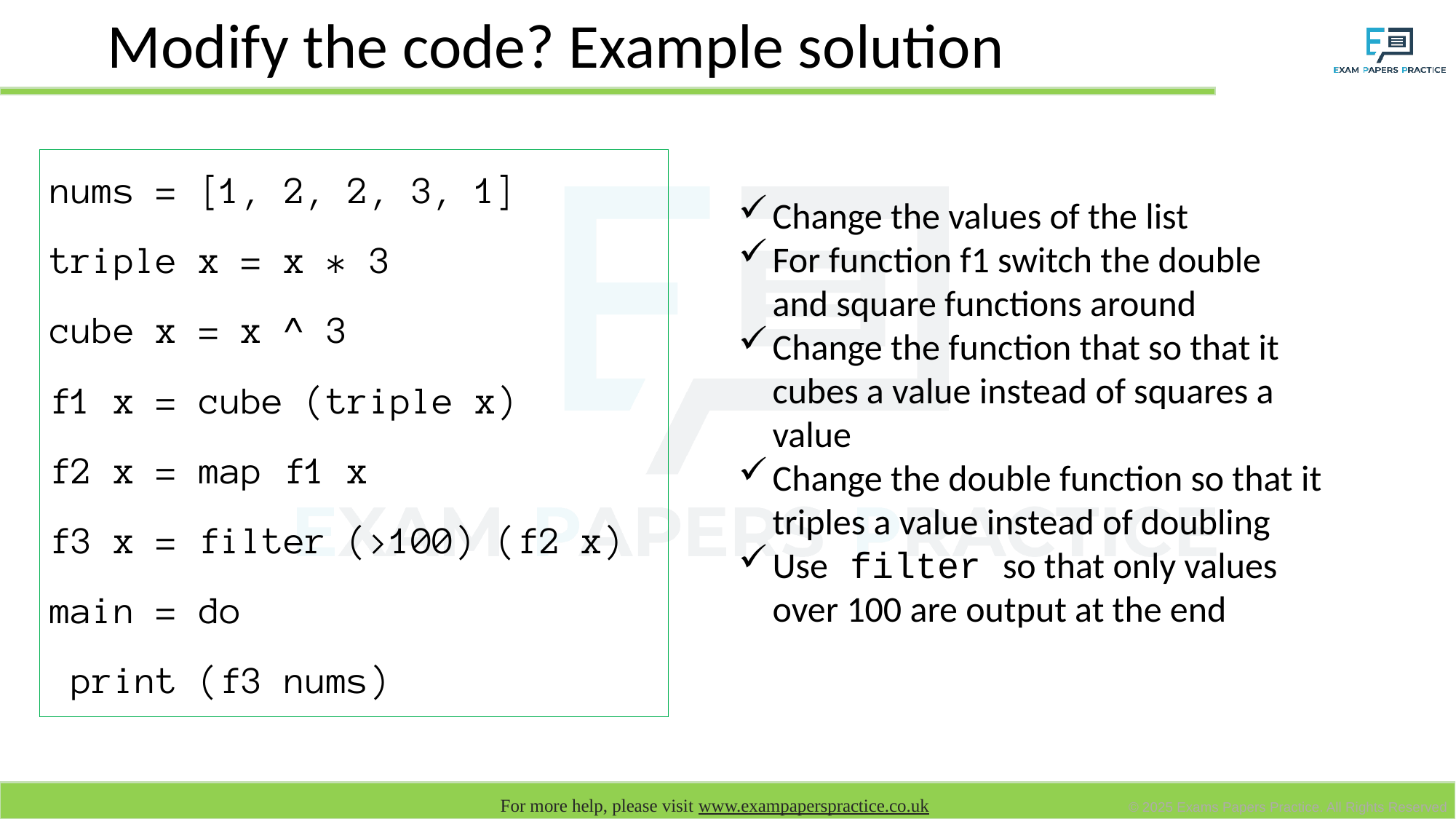

# Modify the code? Example solution

Change the values of the list
For function f1 switch the double and square functions around
Change the function that so that it cubes a value instead of squares a value
Change the double function so that it triples a value instead of doubling
Use filter so that only values over 100 are output at the end

nums = [1, 2, 2, 3, 1]
triple x = x * 3
cube x = x ^ 3
f1 x = cube (triple x)
f2 x = map f1 x
f3 x = filter (>100) (f2 x)
main = do
 print (f3 nums)